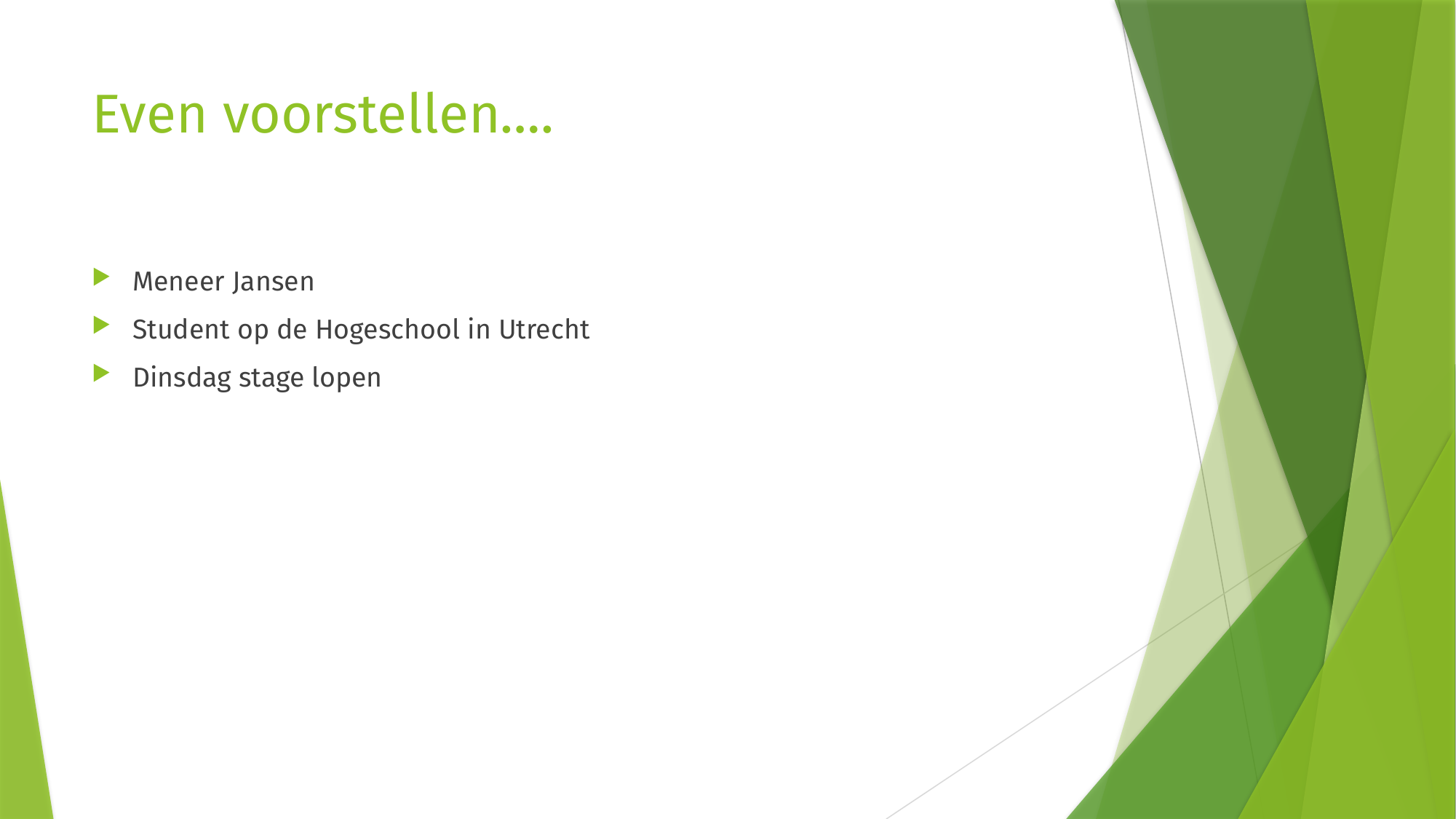

# Even voorstellen….
Meneer Jansen
Student op de Hogeschool in Utrecht
Dinsdag stage lopen